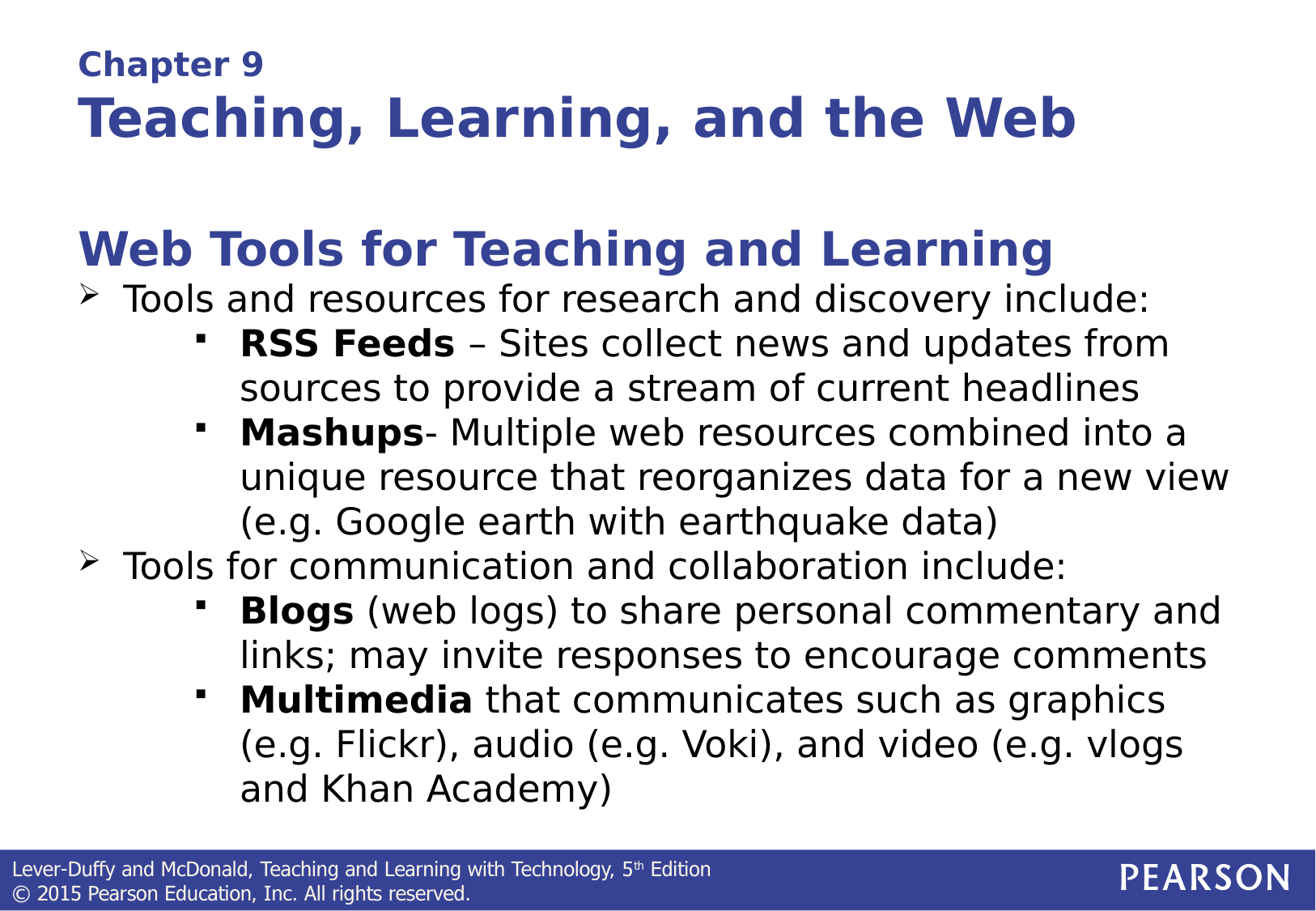

# Chapter 9 Teaching, Learning, and the Web
Web Tools for Teaching and Learning
Tools and resources for research and discovery include:
RSS Feeds – Sites collect news and updates from  sources to provide a stream of current headlines
Mashups- Multiple web resources combined into a unique resource that reorganizes data for a new view (e.g. Google earth with earthquake data)
Tools for communication and collaboration include:
Blogs (web logs) to share personal commentary and links; may invite responses to encourage comments
Multimedia that communicates such as graphics (e.g. Flickr), audio (e.g. Voki), and video (e.g. vlogs and Khan Academy)